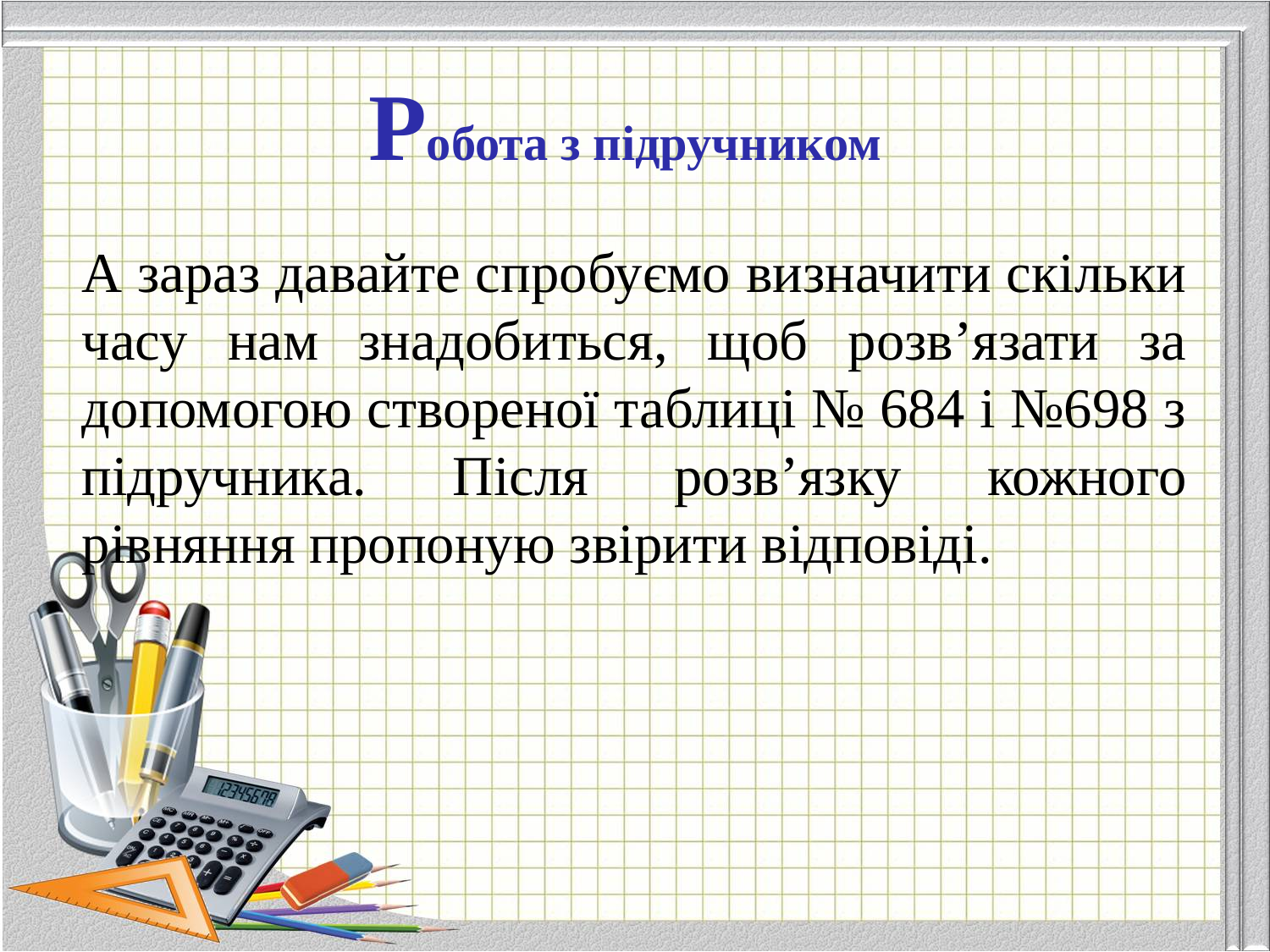

Робота з підручником
А зараз давайте спробуємо визначити скільки часу нам знадобиться, щоб розв’язати за допомогою створеної таблиці № 684 і №698 з підручника. Після розв’язку кожного рівняння пропоную звірити відповіді.